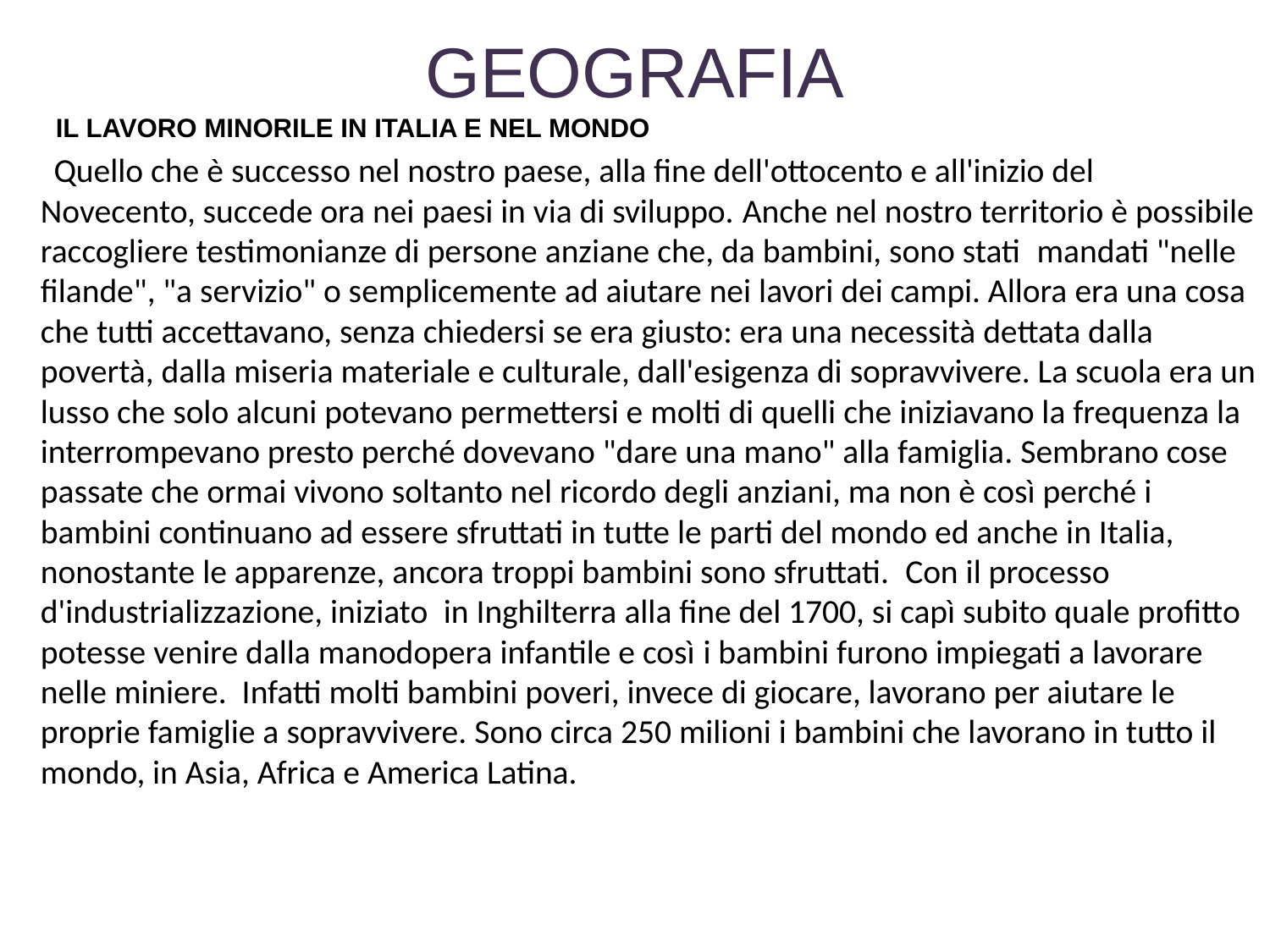

# GEOGRAFIA

         IL LAVORO MINORILE IN ITALIA E NEL MONDO
        Quello che è successo nel nostro paese, alla fine dell'ottocento e all'inizio del Novecento, succede ora nei paesi in via di sviluppo. Anche nel nostro territorio è possibile raccogliere testimonianze di persone anziane che, da bambini, sono stati  mandati "nelle filande", "a servizio" o semplicemente ad aiutare nei lavori dei campi. Allora era una cosa che tutti accettavano, senza chiedersi se era giusto: era una necessità dettata dalla povertà, dalla miseria materiale e culturale, dall'esigenza di sopravvivere. La scuola era un lusso che solo alcuni potevano permettersi e molti di quelli che iniziavano la frequenza la interrompevano presto perché dovevano "dare una mano" alla famiglia. Sembrano cose passate che ormai vivono soltanto nel ricordo degli anziani, ma non è così perché i bambini continuano ad essere sfruttati in tutte le parti del mondo ed anche in Italia, nonostante le apparenze, ancora troppi bambini sono sfruttati.  Con il processo d'industrializzazione, iniziato  in Inghilterra alla fine del 1700, si capì subito quale profitto potesse venire dalla manodopera infantile e così i bambini furono impiegati a lavorare nelle miniere.  Infatti molti bambini poveri, invece di giocare, lavorano per aiutare le proprie famiglie a sopravvivere. Sono circa 250 milioni i bambini che lavorano in tutto il mondo, in Asia, Africa e America Latina.